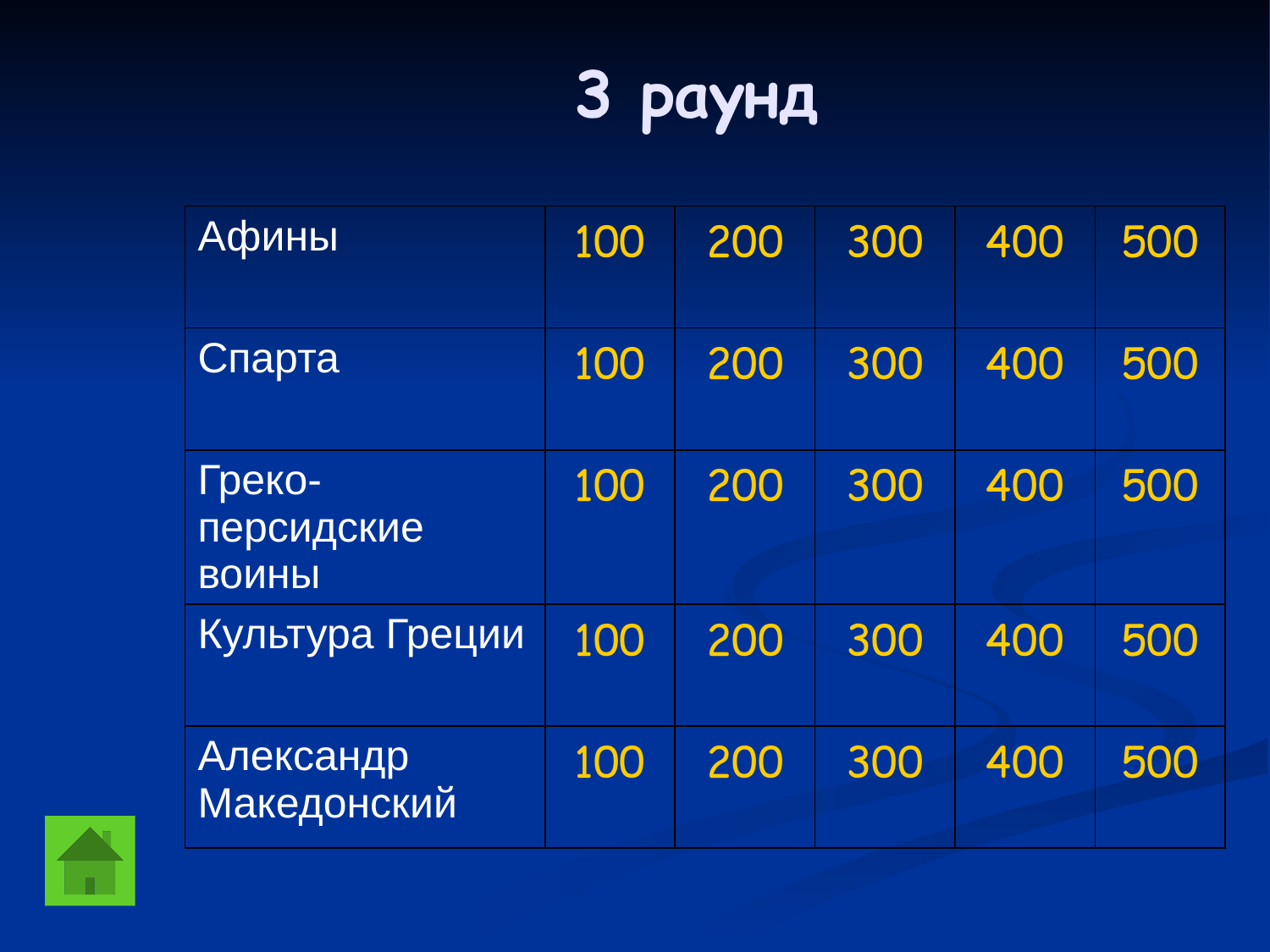

3 раунд
| Афины | 100 | 200 | 300 | 400 | 500 |
| --- | --- | --- | --- | --- | --- |
| Спарта | 100 | 200 | 300 | 400 | 500 |
| Греко-персидские воины | 100 | 200 | 300 | 400 | 500 |
| Культура Греции | 100 | 200 | 300 | 400 | 500 |
| Александр Македонский | 100 | 200 | 300 | 400 | 500 |